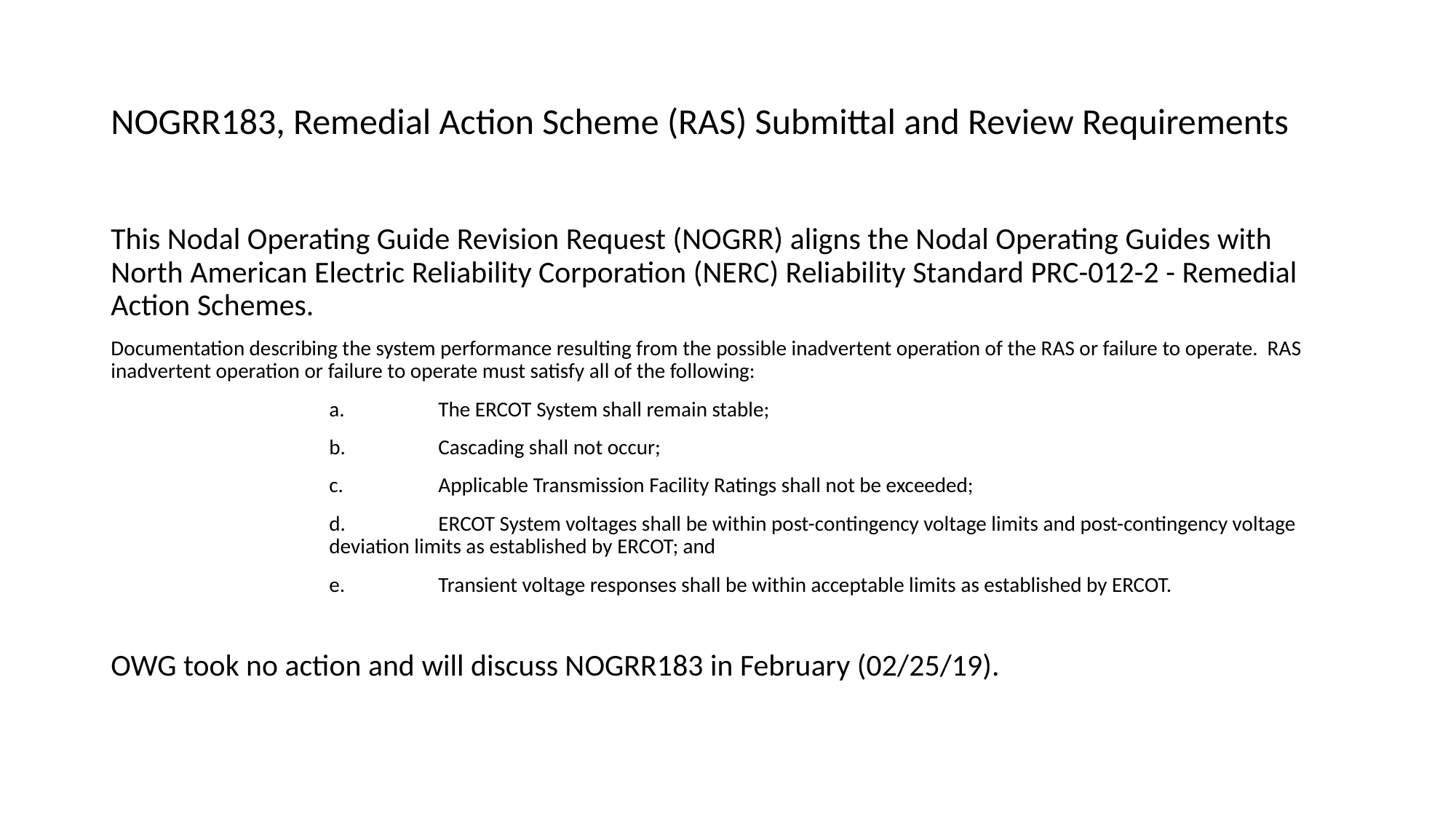

# NOGRR183, Remedial Action Scheme (RAS) Submittal and Review Requirements
This Nodal Operating Guide Revision Request (NOGRR) aligns the Nodal Operating Guides with North American Electric Reliability Corporation (NERC) Reliability Standard PRC-012-2 - Remedial Action Schemes.
Documentation describing the system performance resulting from the possible inadvertent operation of the RAS or failure to operate.  RAS inadvertent operation or failure to operate must satisfy all of the following:
		a.	The ERCOT System shall remain stable;
		b.	Cascading shall not occur;
		c.	Applicable Transmission Facility Ratings shall not be exceeded;
		d.	ERCOT System voltages shall be within post-contingency voltage limits and post-contingency voltage   			deviation limits as established by ERCOT; and
		e.	Transient voltage responses shall be within acceptable limits as established by ERCOT.

OWG took no action and will discuss NOGRR183 in February (02/25/19).